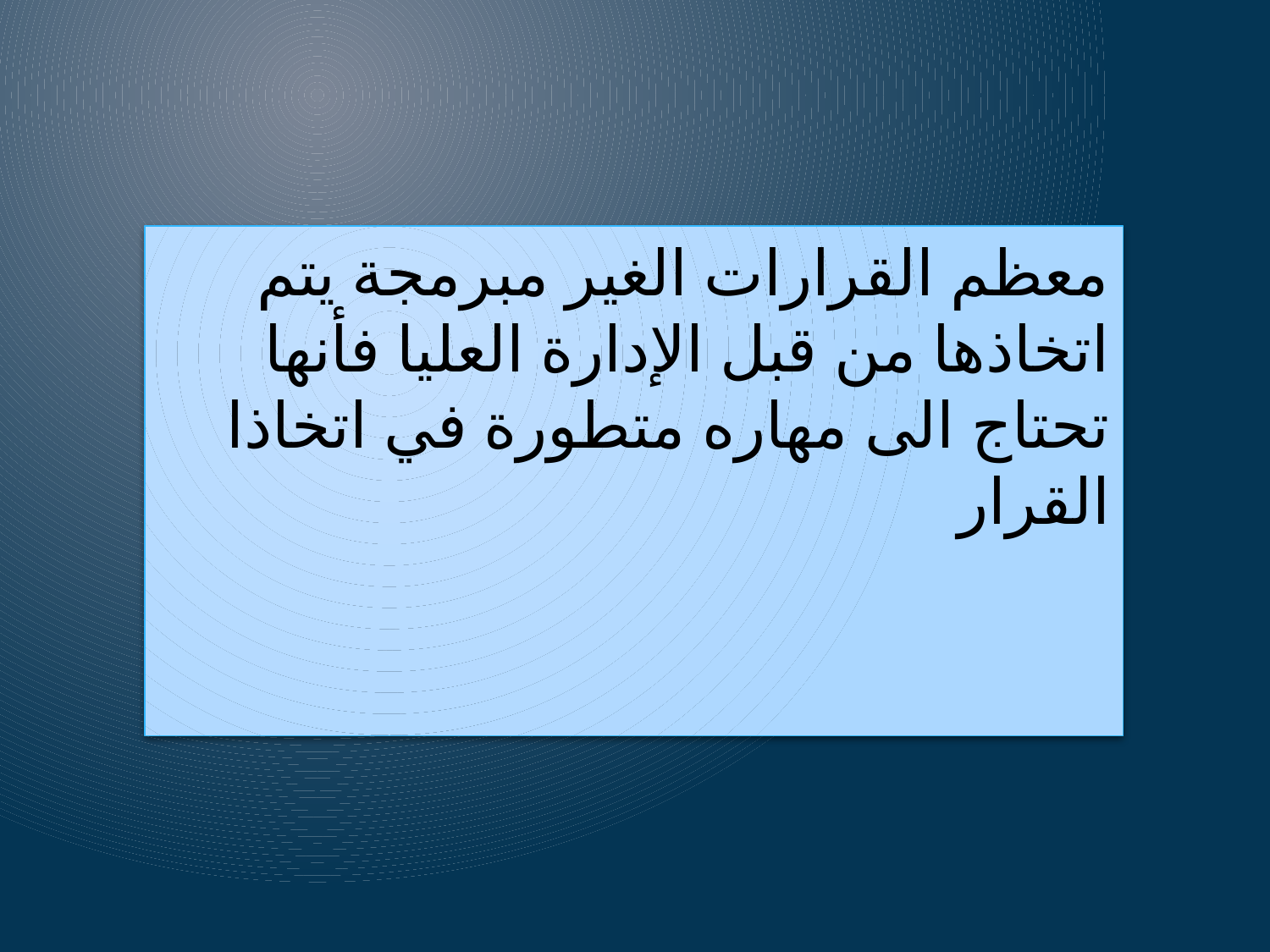

# معظم القرارات الغير مبرمجة يتم اتخاذها من قبل الإدارة العليا فأنها تحتاج الى مهاره متطورة في اتخاذا القرار